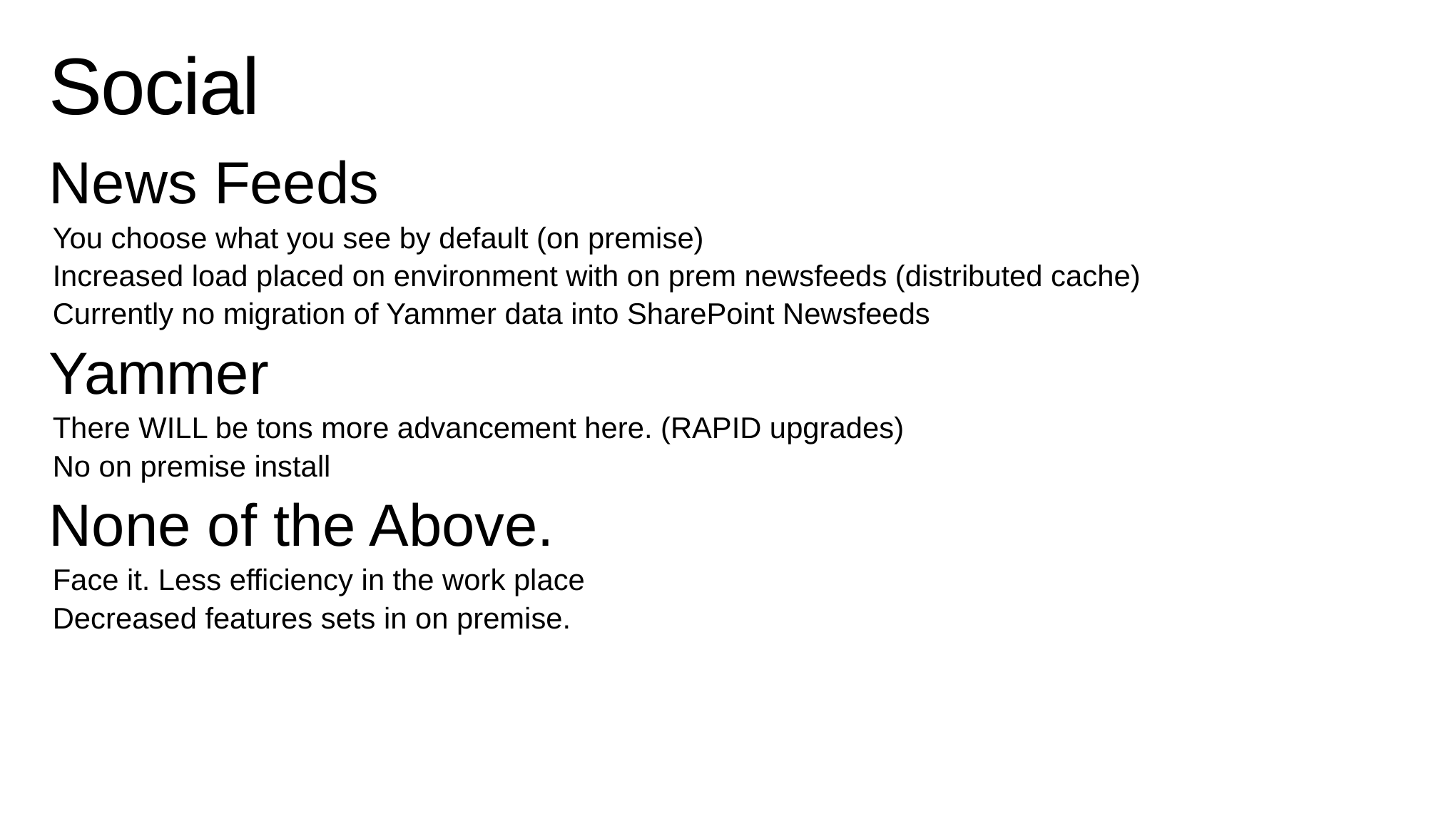

# Social
News Feeds
You choose what you see by default (on premise)
Increased load placed on environment with on prem newsfeeds (distributed cache)
Currently no migration of Yammer data into SharePoint Newsfeeds
Yammer
There WILL be tons more advancement here. (RAPID upgrades)
No on premise install
None of the Above.
Face it. Less efficiency in the work place
Decreased features sets in on premise.